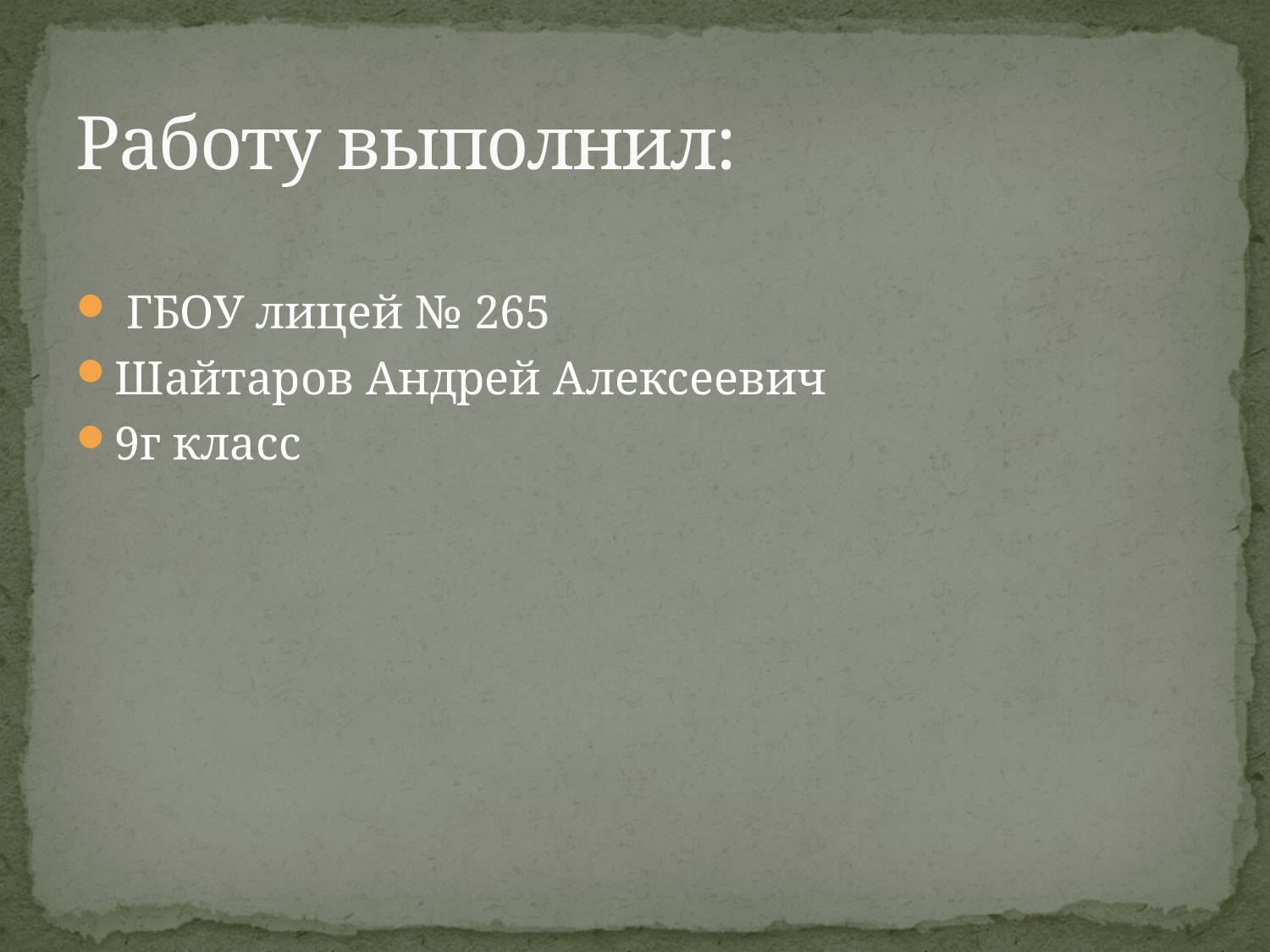

# Работу выполнил:

 ГБОУ лицей № 265
Шайтаров Андрей Алексеевич
9г класс